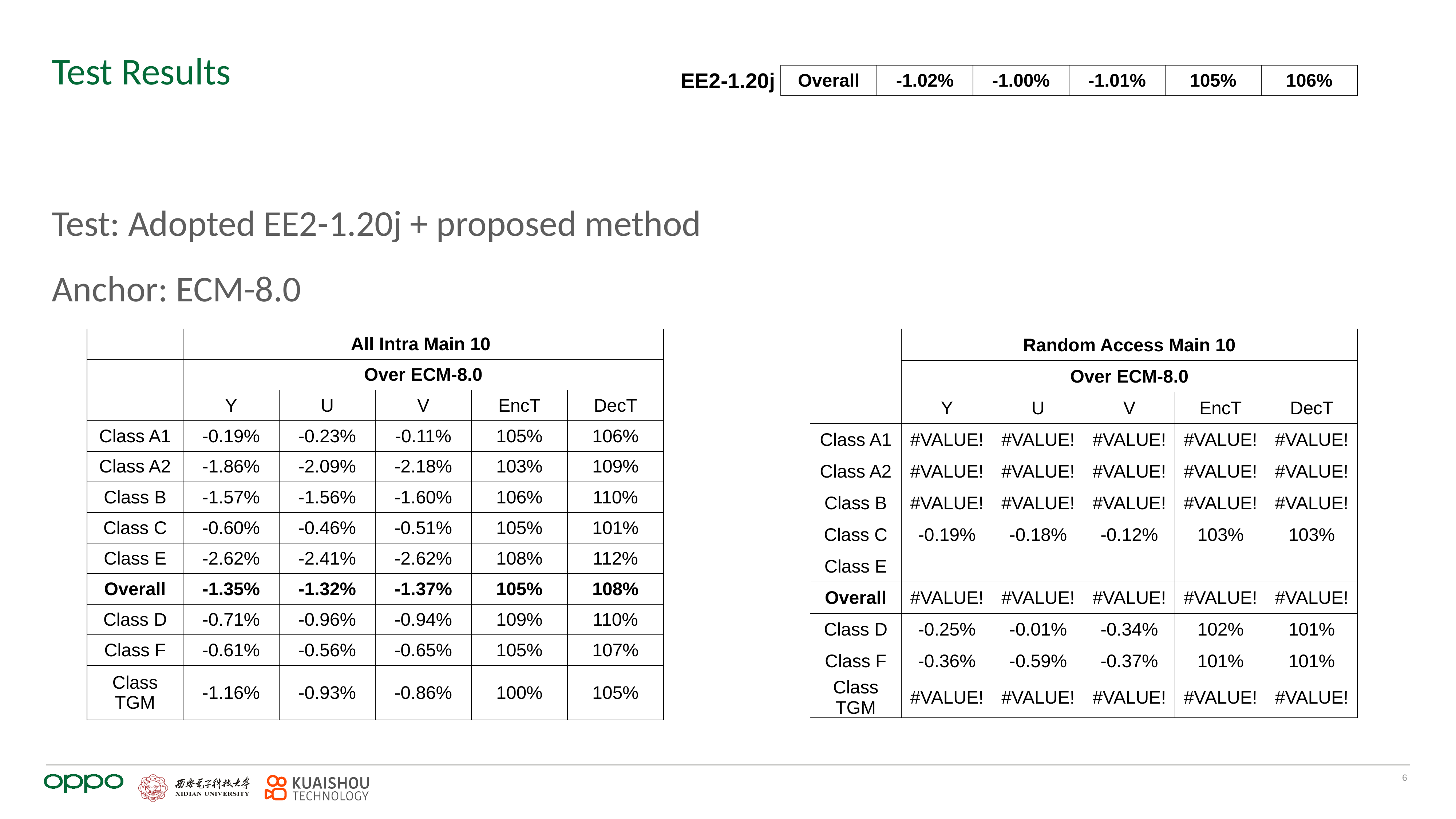

# Test Results
EE2-1.20j
| Overall | -1.02% | -1.00% | -1.01% | 105% | 106% |
| --- | --- | --- | --- | --- | --- |
Test: Adopted EE2-1.20j + proposed method
Anchor: ECM-8.0

|  | All Intra Main 10 |  |  |  |  |
| --- | --- | --- | --- | --- | --- |
|  | Over ECM-8.0 |  |  |  |  |
|  | Y | U | V | EncT | DecT |
| Class A1 | -0.19% | -0.23% | -0.11% | 105% | 106% |
| Class A2 | -1.86% | -2.09% | -2.18% | 103% | 109% |
| Class B | -1.57% | -1.56% | -1.60% | 106% | 110% |
| Class C | -0.60% | -0.46% | -0.51% | 105% | 101% |
| Class E | -2.62% | -2.41% | -2.62% | 108% | 112% |
| Overall | -1.35% | -1.32% | -1.37% | 105% | 108% |
| Class D | -0.71% | -0.96% | -0.94% | 109% | 110% |
| Class F | -0.61% | -0.56% | -0.65% | 105% | 107% |
| Class TGM | -1.16% | -0.93% | -0.86% | 100% | 105% |
|  | Random Access Main 10 |  |  |  |  |
| --- | --- | --- | --- | --- | --- |
|  | Over ECM-8.0 |  |  |  |  |
|  | Y | U | V | EncT | DecT |
| Class A1 | #VALUE! | #VALUE! | #VALUE! | #VALUE! | #VALUE! |
| Class A2 | #VALUE! | #VALUE! | #VALUE! | #VALUE! | #VALUE! |
| Class B | #VALUE! | #VALUE! | #VALUE! | #VALUE! | #VALUE! |
| Class C | -0.19% | -0.18% | -0.12% | 103% | 103% |
| Class E |  |  |  |  |  |
| Overall | #VALUE! | #VALUE! | #VALUE! | #VALUE! | #VALUE! |
| Class D | -0.25% | -0.01% | -0.34% | 102% | 101% |
| Class F | -0.36% | -0.59% | -0.37% | 101% | 101% |
| Class TGM | #VALUE! | #VALUE! | #VALUE! | #VALUE! | #VALUE! |